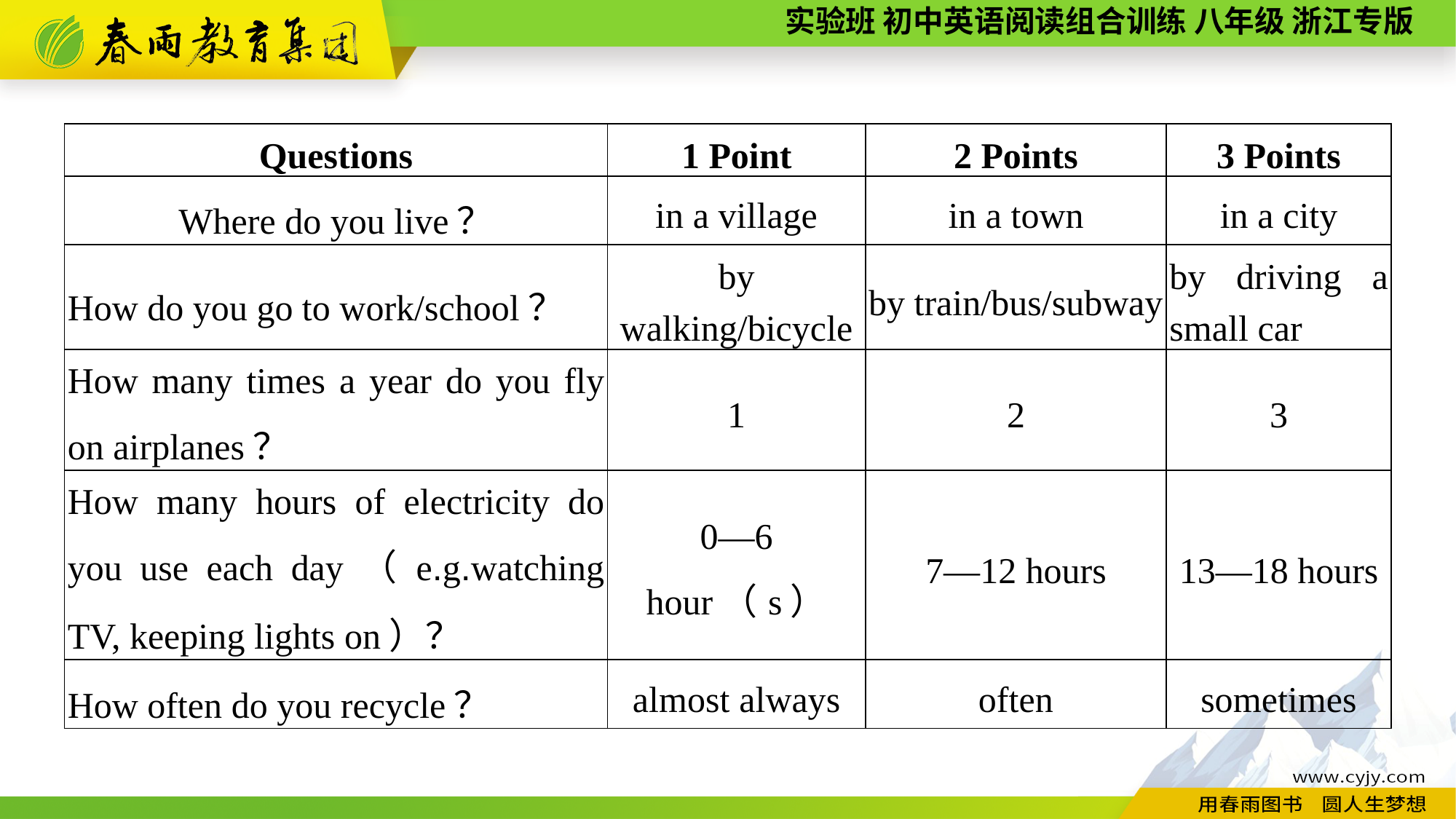

| Questions | 1 Point | 2 Points | 3 Points |
| --- | --- | --- | --- |
| Where do you live？ | in a village | in a town | in a city |
| How do you go to work/school？ | by walking/bicycle | by train/bus/subway | by driving a small car |
| How many times a year do you fly on airplanes？ | 1 | 2 | 3 |
| How many hours of electricity do you use each day（e.g.watching TV, keeping lights on）？ | 0—6 hour（s） | 7—12 hours | 13—18 hours |
| How often do you recycle？ | almost always | often | sometimes |